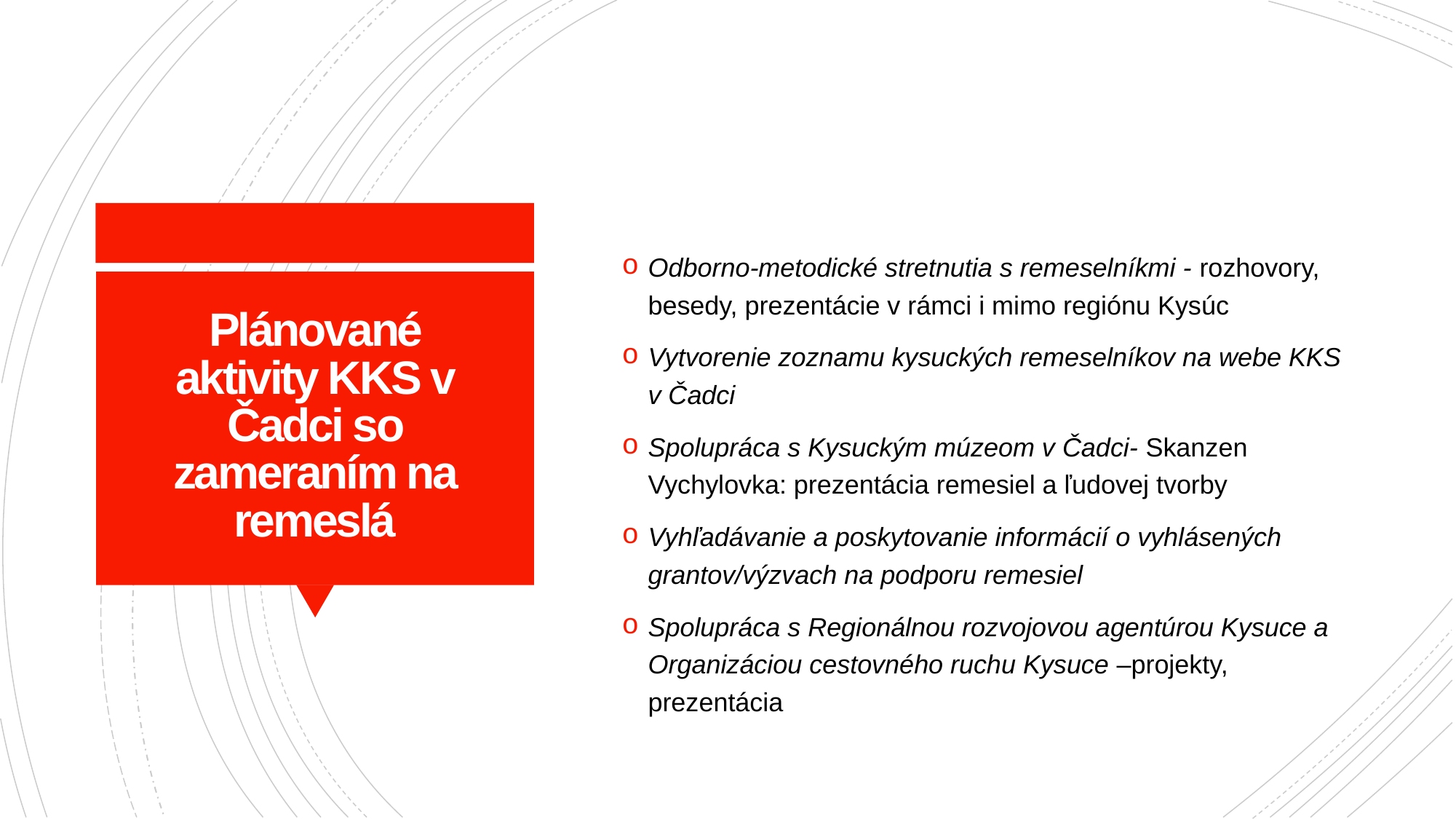

Odborno-metodické stretnutia s remeselníkmi - rozhovory, besedy, prezentácie v rámci i mimo regiónu Kysúc
Vytvorenie zoznamu kysuckých remeselníkov na webe KKS v Čadci
Spolupráca s Kysuckým múzeom v Čadci- Skanzen Vychylovka: prezentácia remesiel a ľudovej tvorby
Vyhľadávanie a poskytovanie informácií o vyhlásených grantov/výzvach na podporu remesiel
Spolupráca s Regionálnou rozvojovou agentúrou Kysuce a Organizáciou cestovného ruchu Kysuce –projekty, prezentácia

# Plánované aktivity KKS v Čadci so zameraním na remeslá